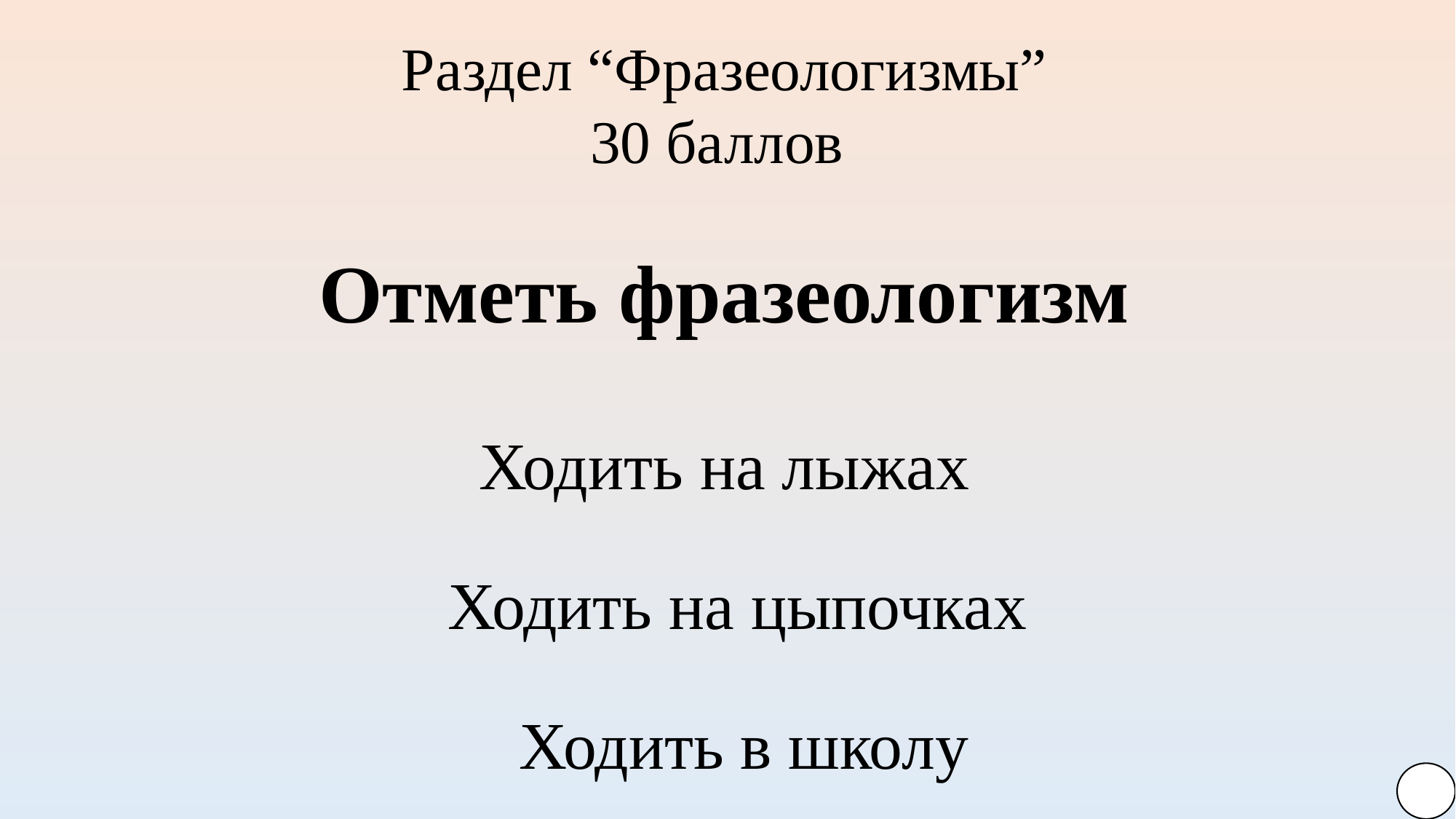

Раздел “Фразеологизмы”
30 баллов

Отметь фразеологизм
Ходить на лыжах
Ходить на цыпочках
Ходить в школу